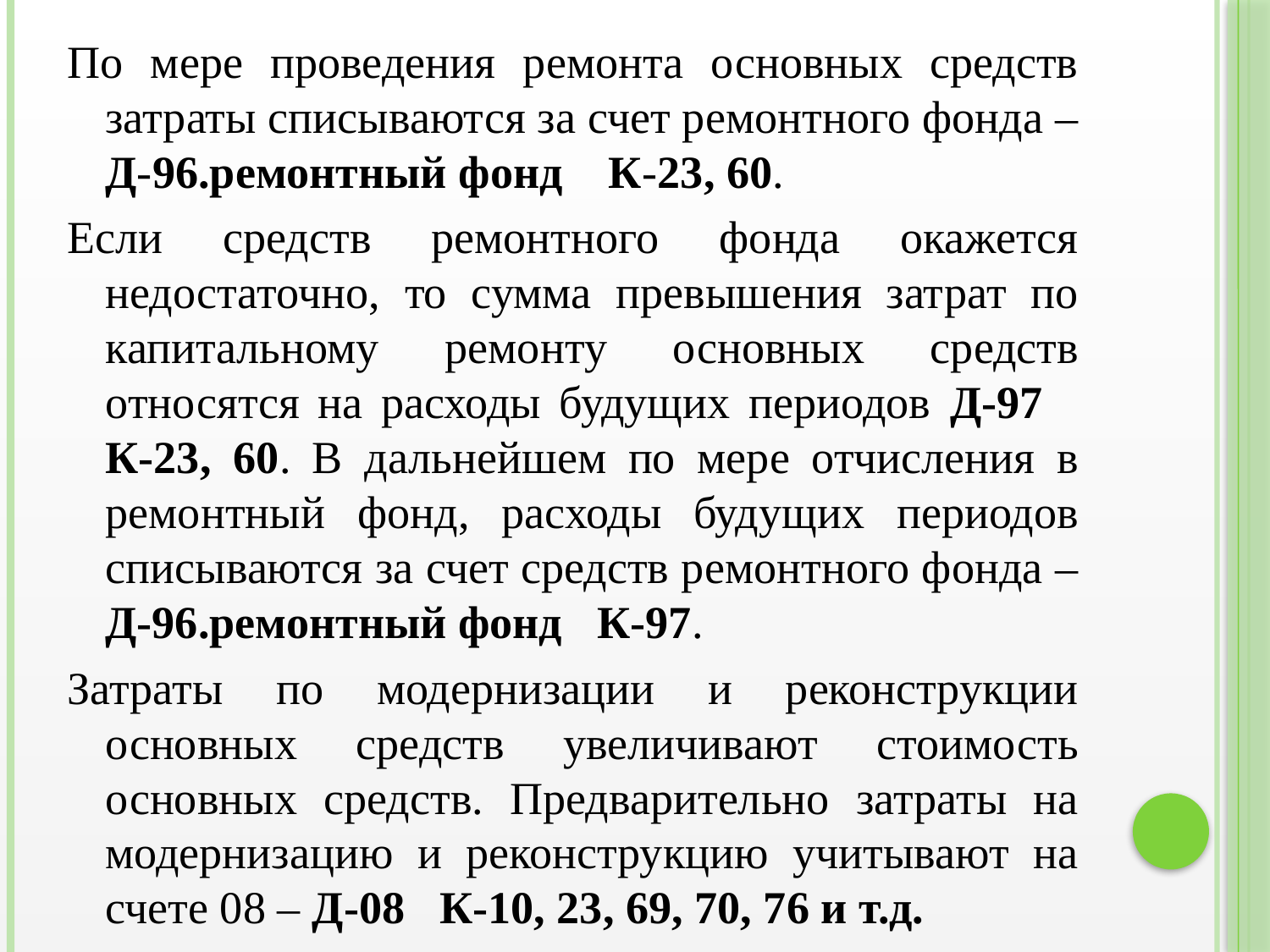

По мере проведения ремонта основных средств затраты списываются за счет ремонтного фонда – Д-96.ремонтный фонд    К-23, 60.
Если средств ремонтного фонда окажется недостаточно, то сумма превышения затрат по капитальному ремонту основных средств относятся на расходы будущих периодов Д-97   К-23, 60. В дальнейшем по мере отчисления в ремонтный фонд, расходы будущих периодов списываются за счет средств ремонтного фонда – Д-96.ремонтный фонд   К-97.
Затраты по модернизации и реконструкции основных средств увеличивают стоимость основных средств. Предварительно затраты на модернизацию и реконструкцию учитывают на счете 08 – Д-08   К-10, 23, 69, 70, 76 и т.д.